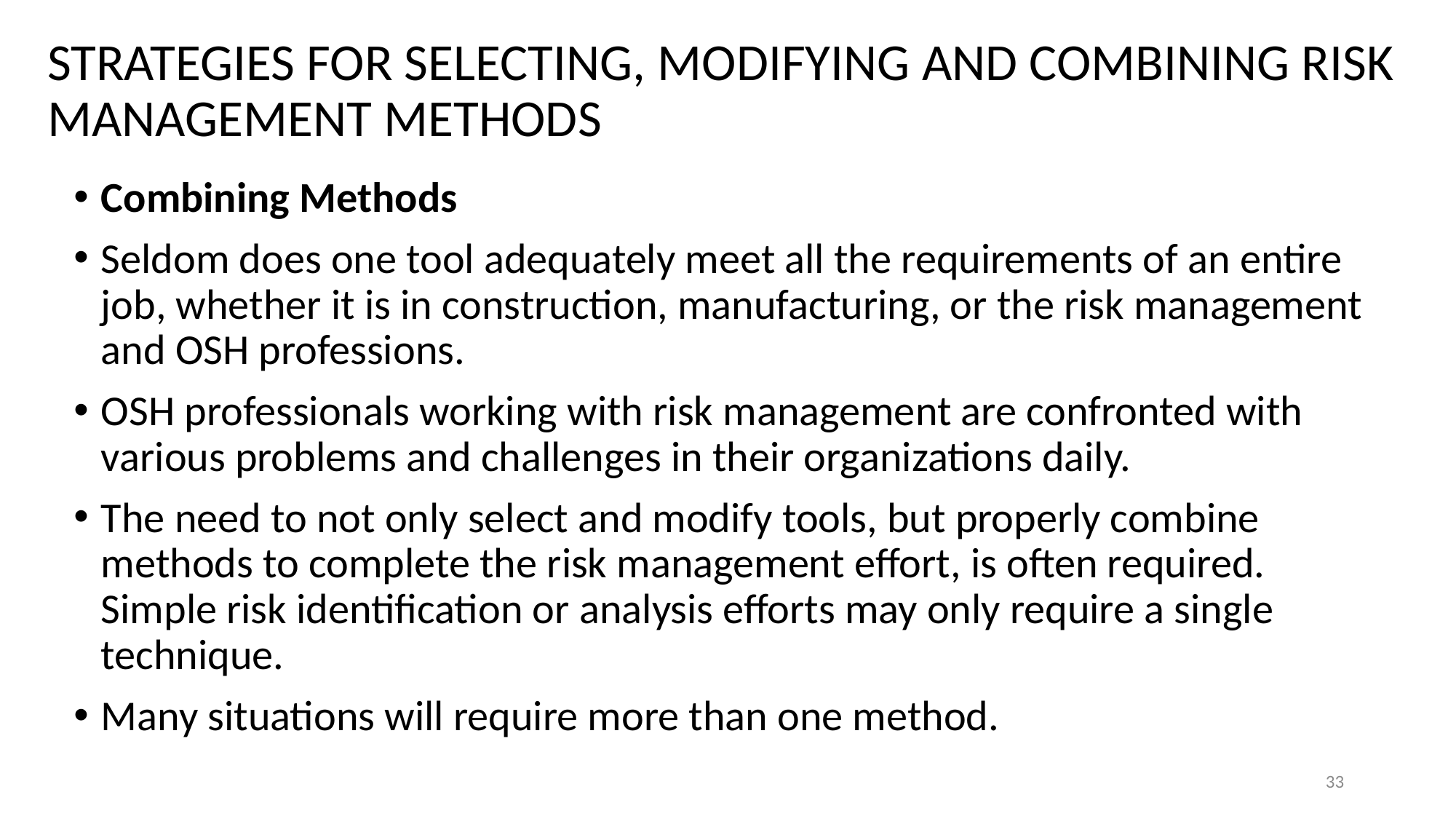

# STRATEGIES FOR SELECTING, MODIFYING AND COMBINING RISK MANAGEMENT METHODS
Combining Methods
Seldom does one tool adequately meet all the requirements of an entire job, whether it is in construction, manufacturing, or the risk management and OSH professions.
OSH professionals working with risk management are confronted with various problems and challenges in their organizations daily.
The need to not only select and modify tools, but properly combine methods to complete the risk management effort, is often required.  Simple risk identification or analysis efforts may only require a single technique.
Many situations will require more than one method.
33